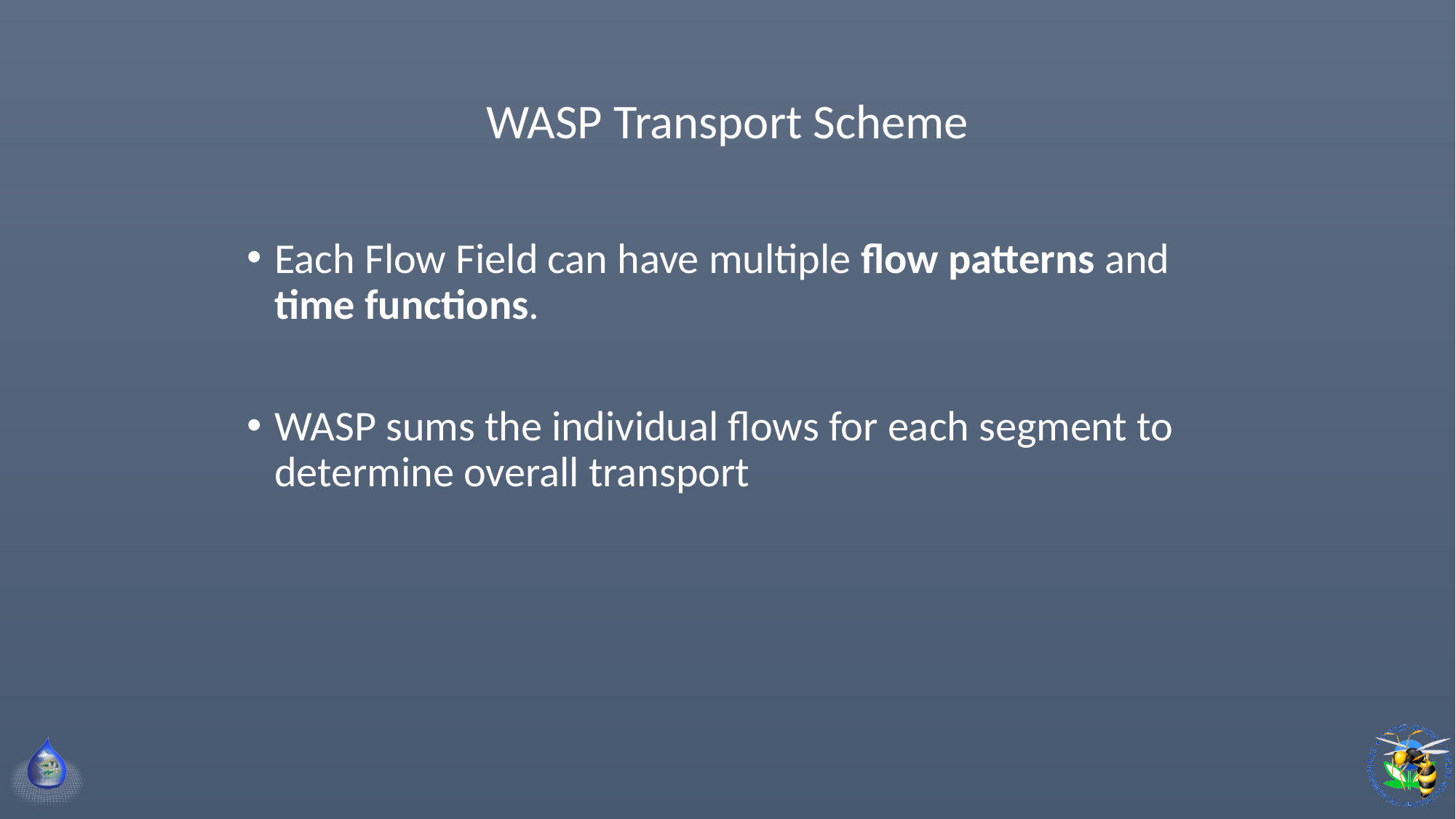

# WASP Transport Scheme
Each Flow Field can have multiple flow patterns and time functions.

WASP sums the individual flows for each segment to determine overall transport